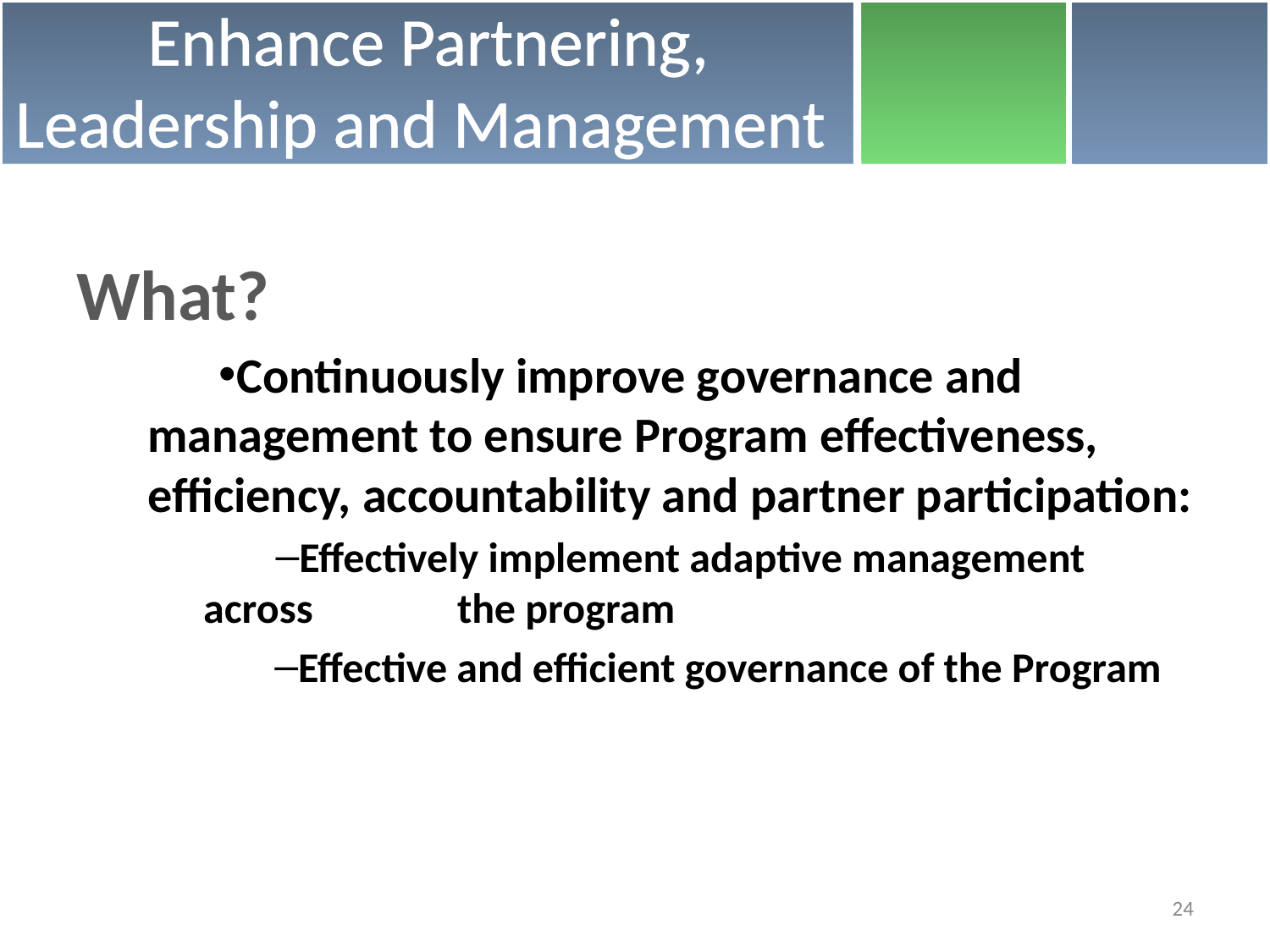

# Enhance Partnering, Leadership and Management
What?
Continuously improve governance and management to ensure Program effectiveness, efficiency, accountability and partner participation:
Effectively implement adaptive management across               	the program
Effective and efficient governance of the Program

24